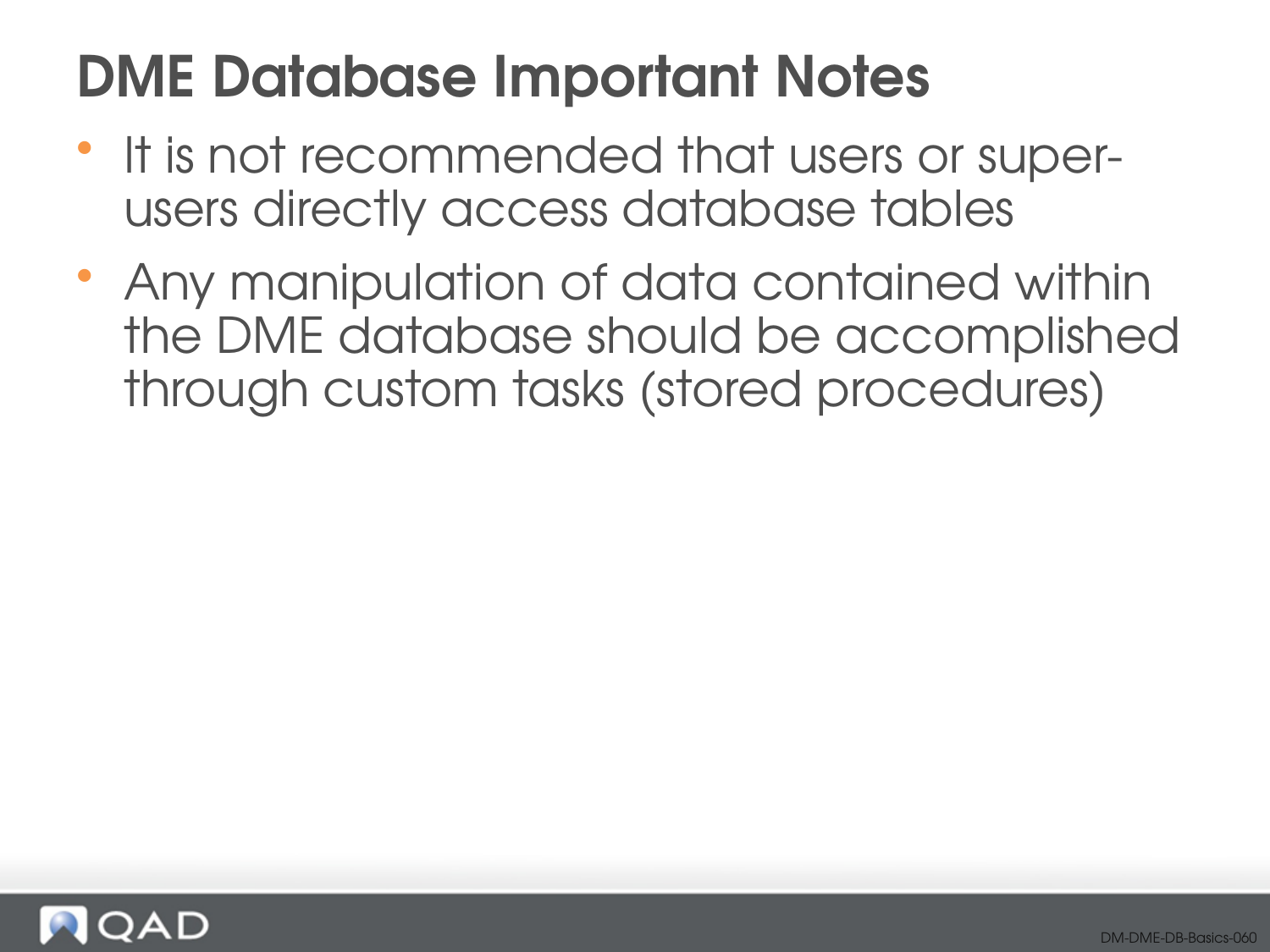

# DME Database Important Notes
It is not recommended that users or super-users directly access database tables
Any manipulation of data contained within the DME database should be accomplished through custom tasks (stored procedures)

DM-DME-DB-Basics-060